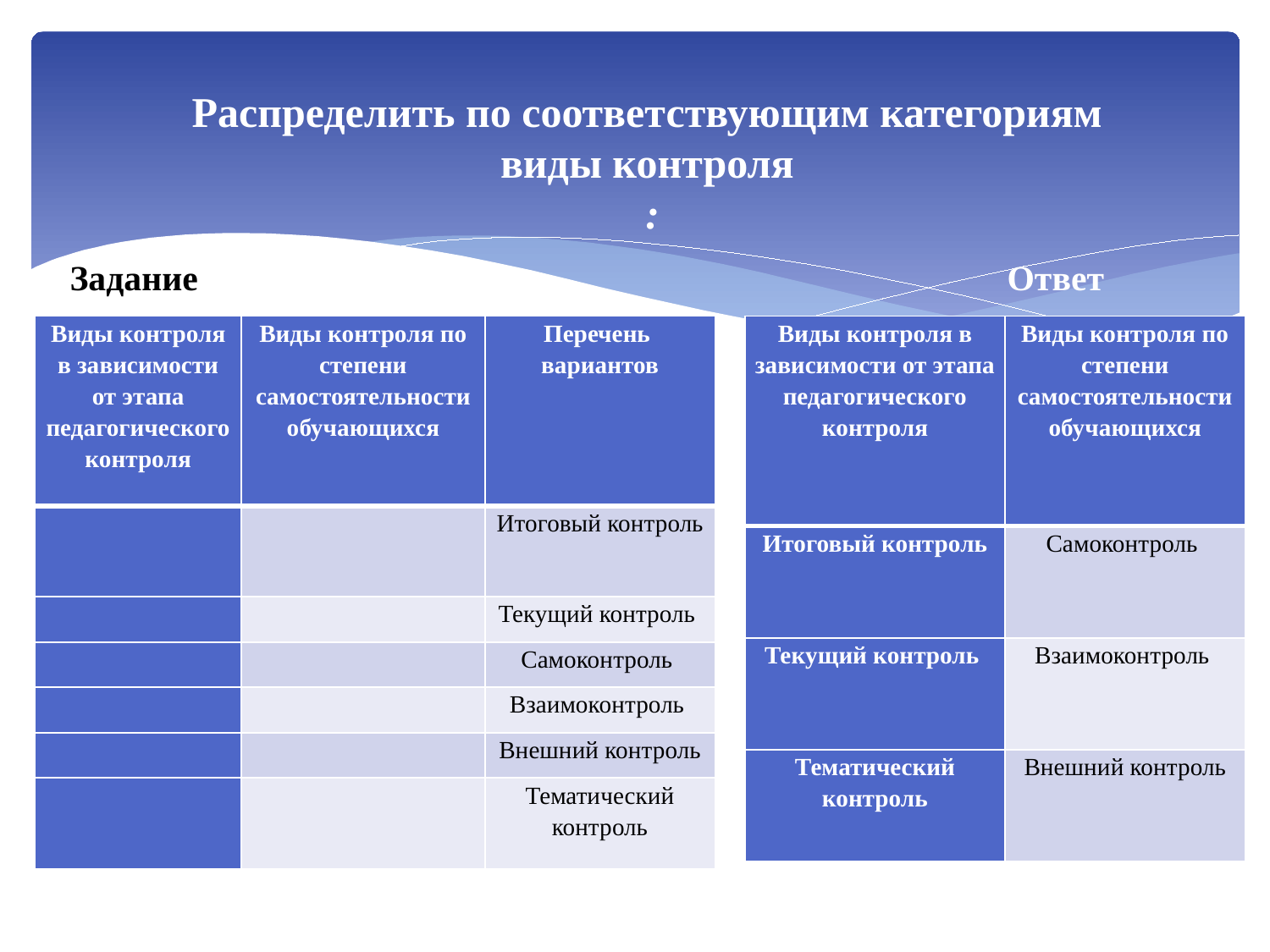

# Распределить по соответствующим категориям виды контроля :
Задание                                                                                           Ответ
| Виды контроля в зависимости от этапа педагогического контроля | Виды контроля по степени самостоятельности обучающихся | Перечень вариантов |
| --- | --- | --- |
|  |  | Итоговый контроль |
|  |  | Текущий контроль |
|  |  | Самоконтроль |
|  |  | Взаимоконтроль |
|  |  | Внешний контроль |
|  |  | Тематический контроль |
| Виды контроля в зависимости от этапа педагогического контроля | Виды контроля по степени самостоятельности обучающихся |
| --- | --- |
| Итоговый контроль | Самоконтроль |
| Текущий контроль | Взаимоконтроль |
| Тематический контроль | Внешний контроль |